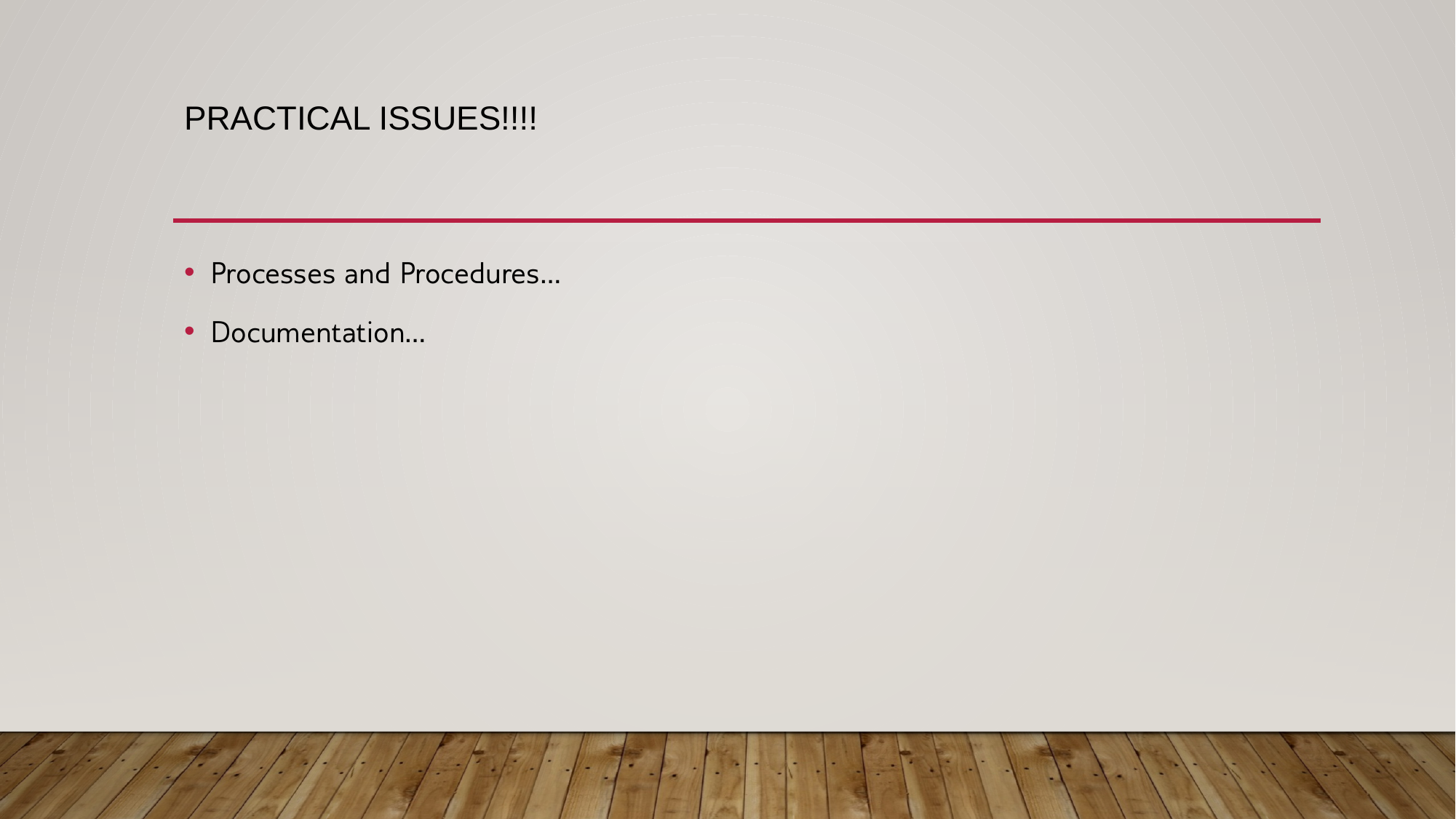

# Practical Issues!!!!
Processes and Procedures…
Documentation…